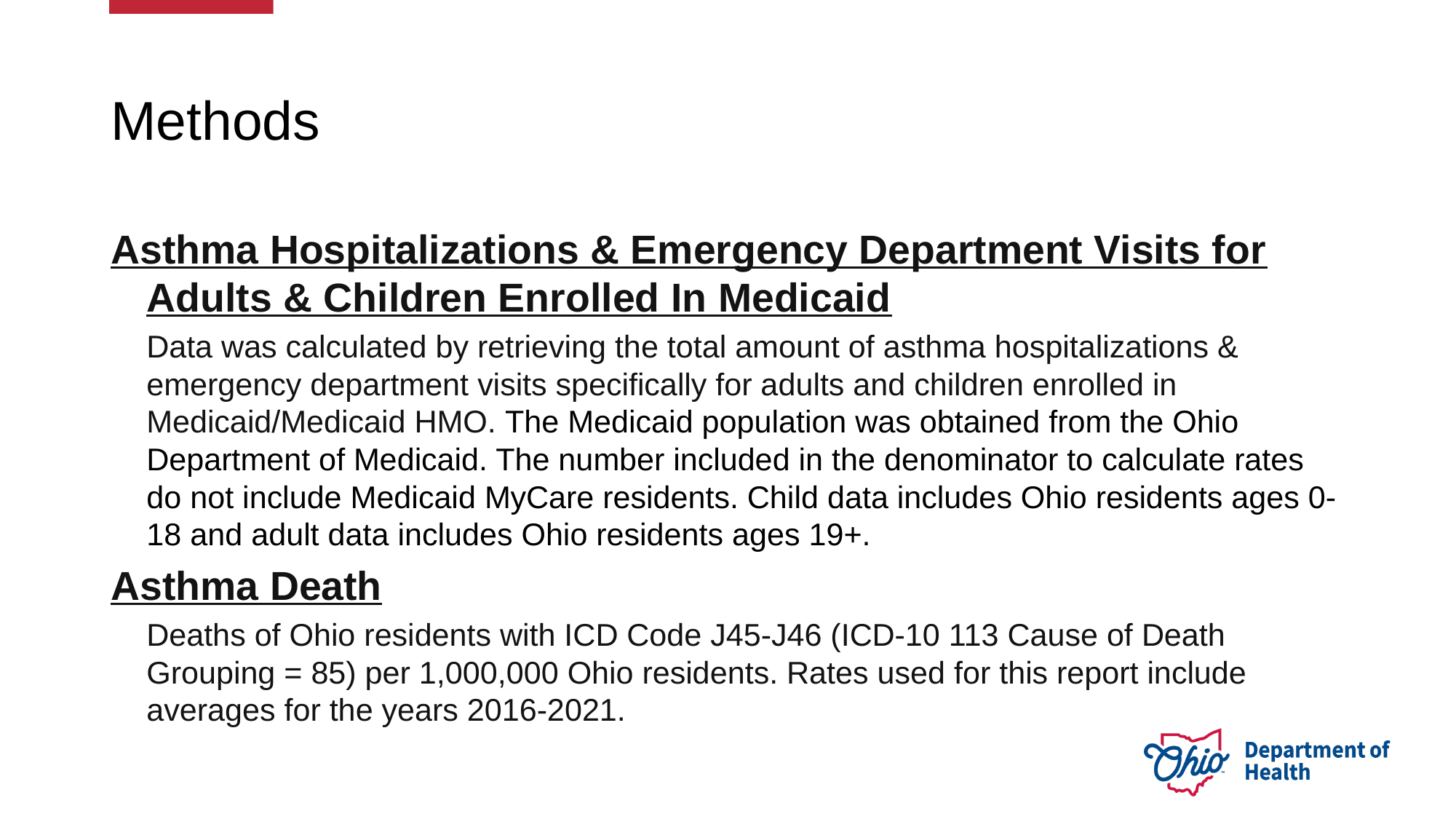

# Methods
Asthma Hospitalizations & Emergency Department Visits for Adults & Children Enrolled In Medicaid
	Data was calculated by retrieving the total amount of asthma hospitalizations & emergency department visits specifically for adults and children enrolled in Medicaid/Medicaid HMO. The Medicaid population was obtained from the Ohio Department of Medicaid. The number included in the denominator to calculate rates do not include Medicaid MyCare residents. Child data includes Ohio residents ages 0-18 and adult data includes Ohio residents ages 19+.
Asthma Death
	Deaths of Ohio residents with ICD Code J45-J46 (ICD-10 113 Cause of Death Grouping = 85) per 1,000,000 Ohio residents. Rates used for this report include averages for the years 2016-2021.